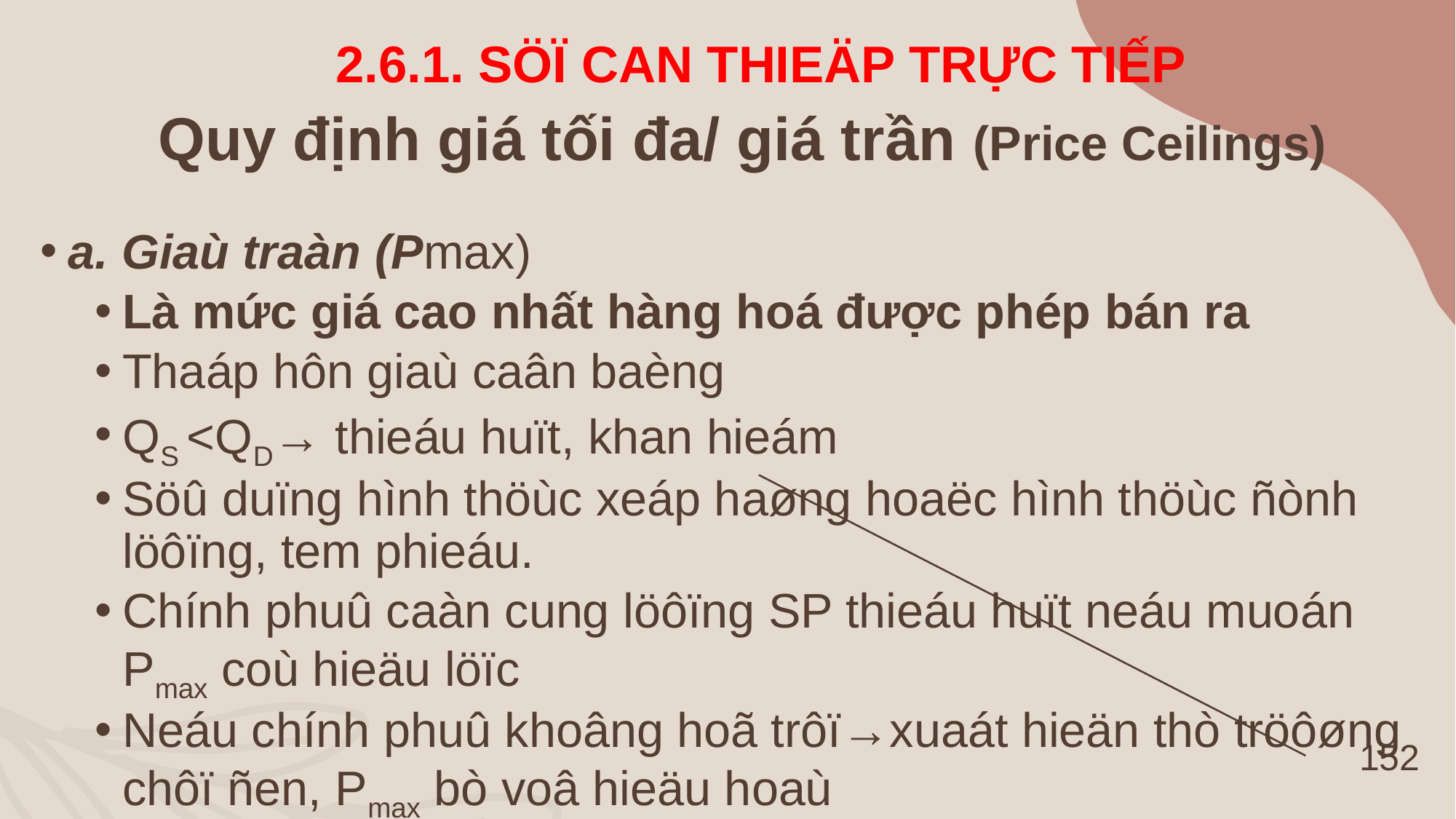

2.6.1. SÖÏ CAN THIEÄP TRỰC TIẾP
# Quy định giá tối đa/ giá trần (Price Ceilings)
a. Giaù traàn (Pmax)
Là mức giá cao nhất hàng hoá được phép bán ra
Thaáp hôn giaù caân baèng
QS <QD→ thieáu huït, khan hieám
Söû duïng hình thöùc xeáp haøng hoaëc hình thöùc ñònh löôïng, tem phieáu.
Chính phuû caàn cung löôïng SP thieáu huït neáu muoán Pmax coù hieäu löïc
Neáu chính phuû khoâng hoã trôï→xuaát hieän thò tröôøng chôï ñen, Pmax bò voâ hieäu hoaù
152